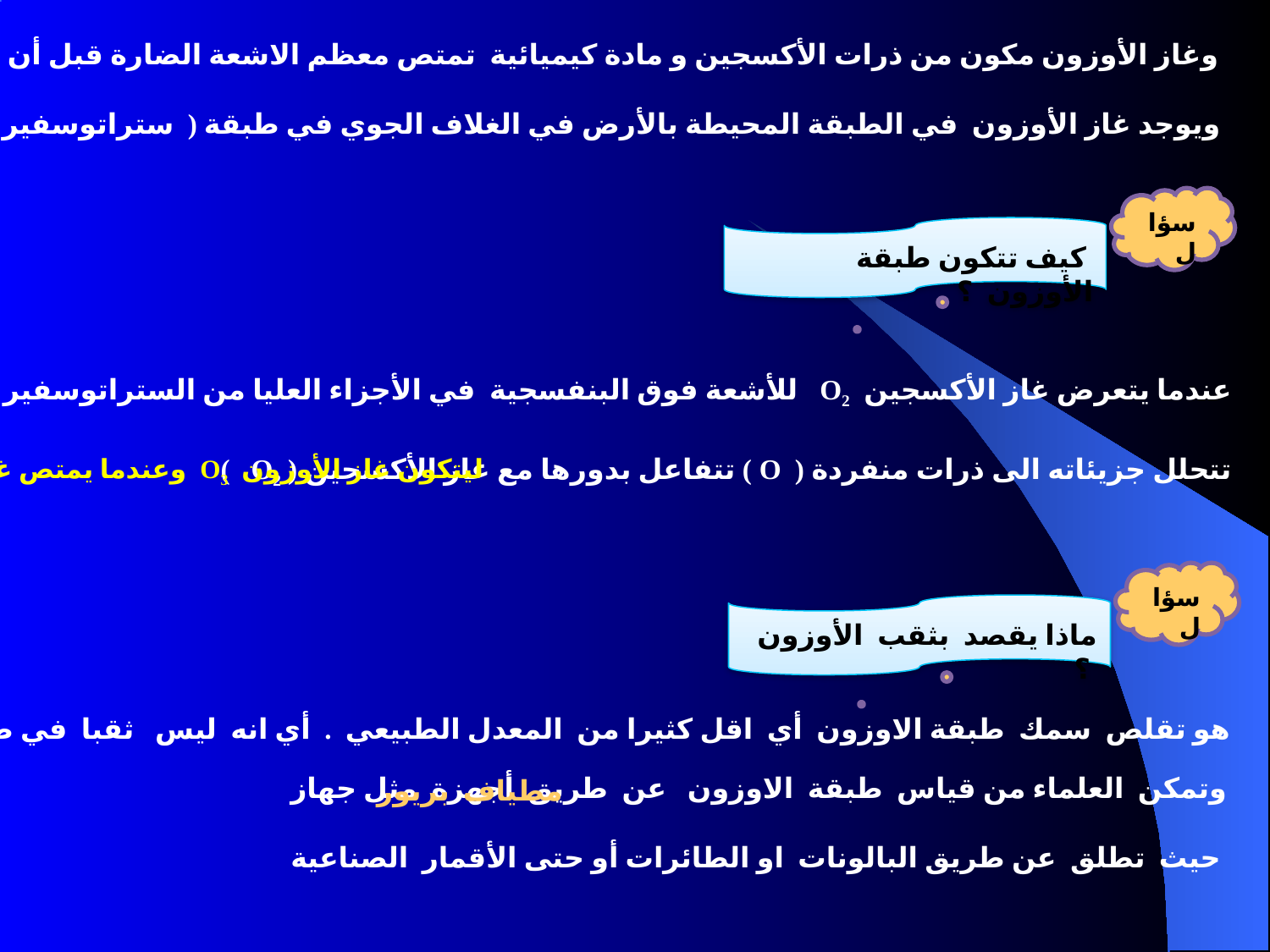

وغاز الأوزون مكون من ذرات الأكسجين و مادة كيميائية  تمتص معظم الاشعة الضارة قبل أن تصل الى الارض
ويوجد غاز الأوزون  في الطبقة المحيطة بالأرض في الغلاف الجوي في طبقة (  ستراتوسفير )    وتمتد ما بين 10 – 50 km
سؤال
 كيف تتكون طبقة  الأوزون  ؟
عندما يتعرض غاز الأكسجين  O2   للأشعة فوق البنفسجية  في الأجزاء العليا من الستراتوسفير
ليتكون غاز الأوزون  O3  وعندما يمتص غاز الأوزون
تتحلل جزيئاته الى ذرات منفردة (  O ) تتفاعل بدورها مع غاز الأكسجين ( O2   )
سؤال
ماذا يقصد  بثقب  الأوزون    ؟
هو تقلص  سمك  طبقة الاوزون  أي  اقل كثيرا من  المعدل الطبيعي  .  أي انه  ليس   ثقبا  في طبقة الاوزون   .
وتمكن  العلماء من قياس  طبقة  الاوزون   عن  طريق  أجهزة  مثل جهاز
مطياف  بريور
حيث  تطلق  عن طريق البالونات  او الطائرات أو حتى الأقمار  الصناعية